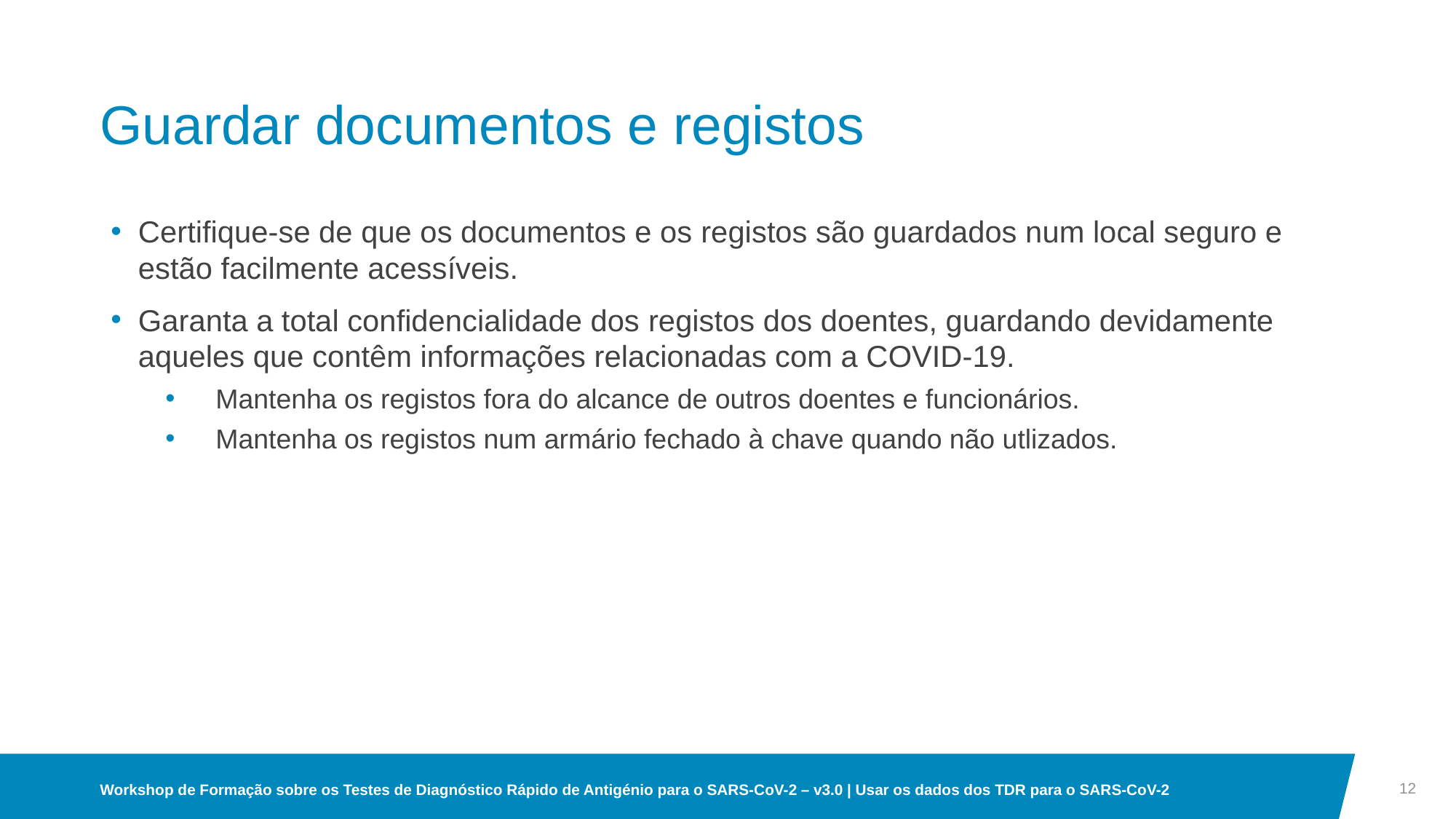

# Guardar documentos e registos
Certifique-se de que os documentos e os registos são guardados num local seguro e estão facilmente acessíveis.
Garanta a total confidencialidade dos registos dos doentes, guardando devidamente aqueles que contêm informações relacionadas com a COVID-19.
   Mantenha os registos fora do alcance de outros doentes e funcionários.
   Mantenha os registos num armário fechado à chave quando não utlizados.

12
Workshop de Formação sobre os Testes de Diagnóstico Rápido de Antigénio para o SARS-CoV-2 – v3.0 | Usar os dados dos TDR para o SARS-CoV-2